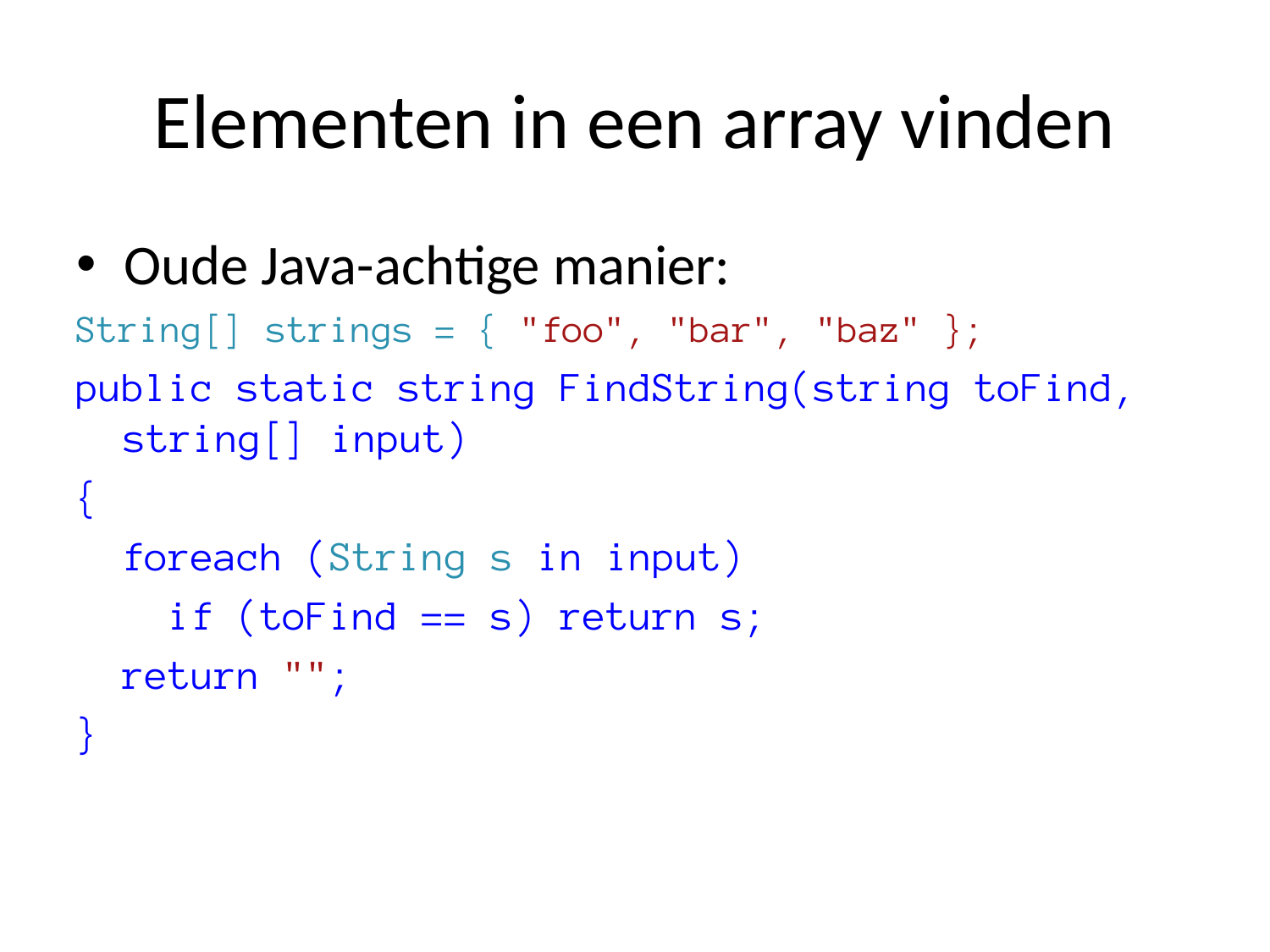

# Elementen in een array vinden
Oude Java-achtige manier:
String[] strings = { "foo", "bar", "baz" };
public static string FindString(string toFind, string[] input)
{
  foreach (String s in input)
    if (toFind == s) return s;
  return "";
}